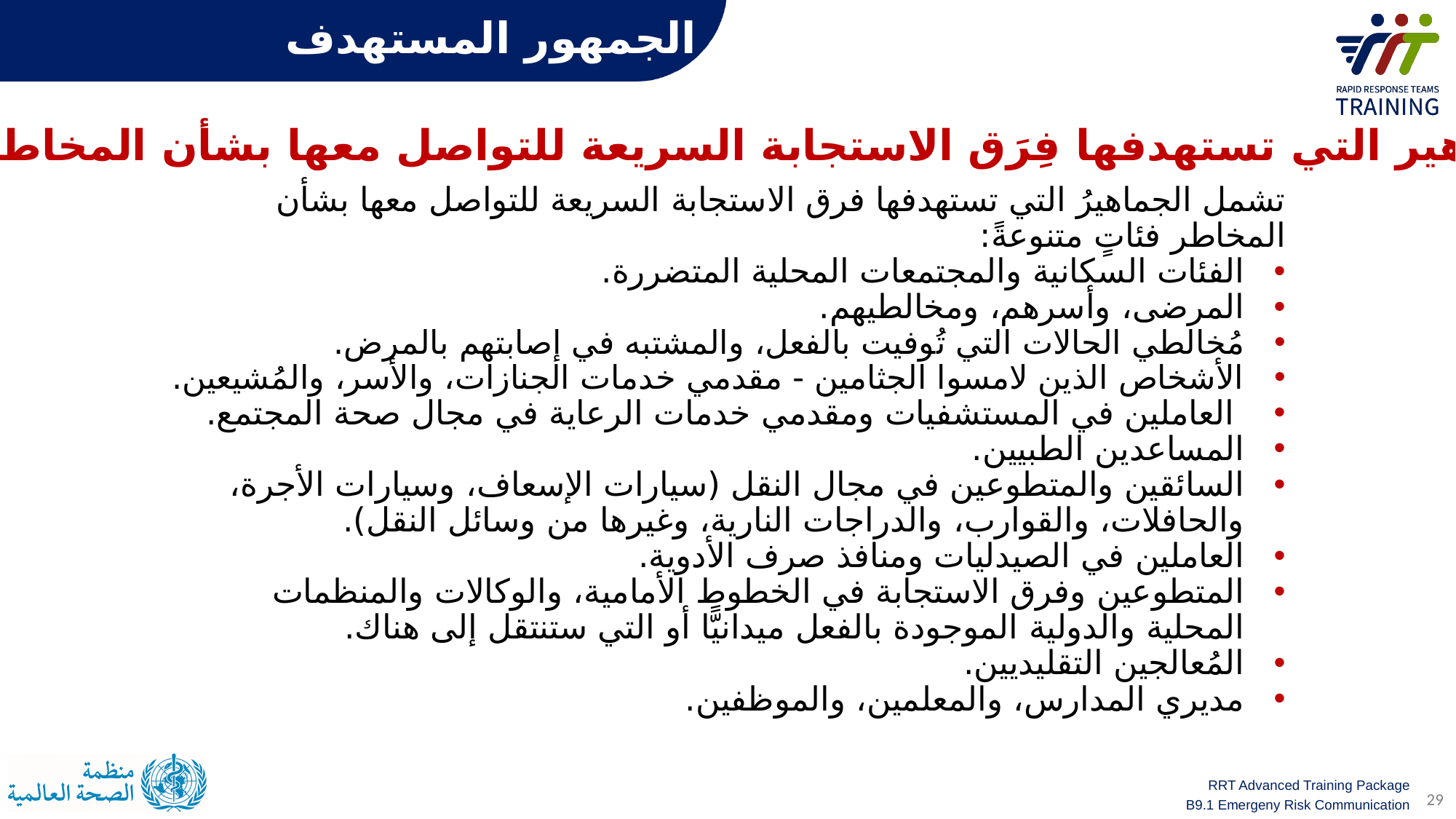

الجمهور المستهدف
مَن الجماهير التي تستهدفها فِرَق الاستجابة السريعة للتواصل معها بشأن المخاطر؟
تشمل الجماهيرُ التي تستهدفها فرق الاستجابة السريعة للتواصل معها بشأن المخاطر فئاتٍ متنوعةً:
الفئات السكانية والمجتمعات المحلية المتضررة.
المرضى، وأسرهم، ومخالطيهم.
مُخالطي الحالات التي تُوفيت بالفعل، والمشتبه في إصابتهم بالمرض.
الأشخاص الذين لامسوا الجثامين - مقدمي خدمات الجنازات، والأسر، والمُشيعين.
 العاملين في المستشفيات ومقدمي خدمات الرعاية في مجال صحة المجتمع.
المساعدين الطبيين.
السائقين والمتطوعين في مجال النقل (سيارات الإسعاف، وسيارات الأجرة، والحافلات، والقوارب، والدراجات النارية، وغيرها من وسائل النقل).
العاملين في الصيدليات ومنافذ صرف الأدوية.
المتطوعين وفرق الاستجابة في الخطوط الأمامية، والوكالات والمنظمات المحلية والدولية الموجودة بالفعل ميدانيًّا أو التي ستنتقل إلى هناك.
المُعالجين التقليديين.
مديري المدارس، والمعلمين، والموظفين.